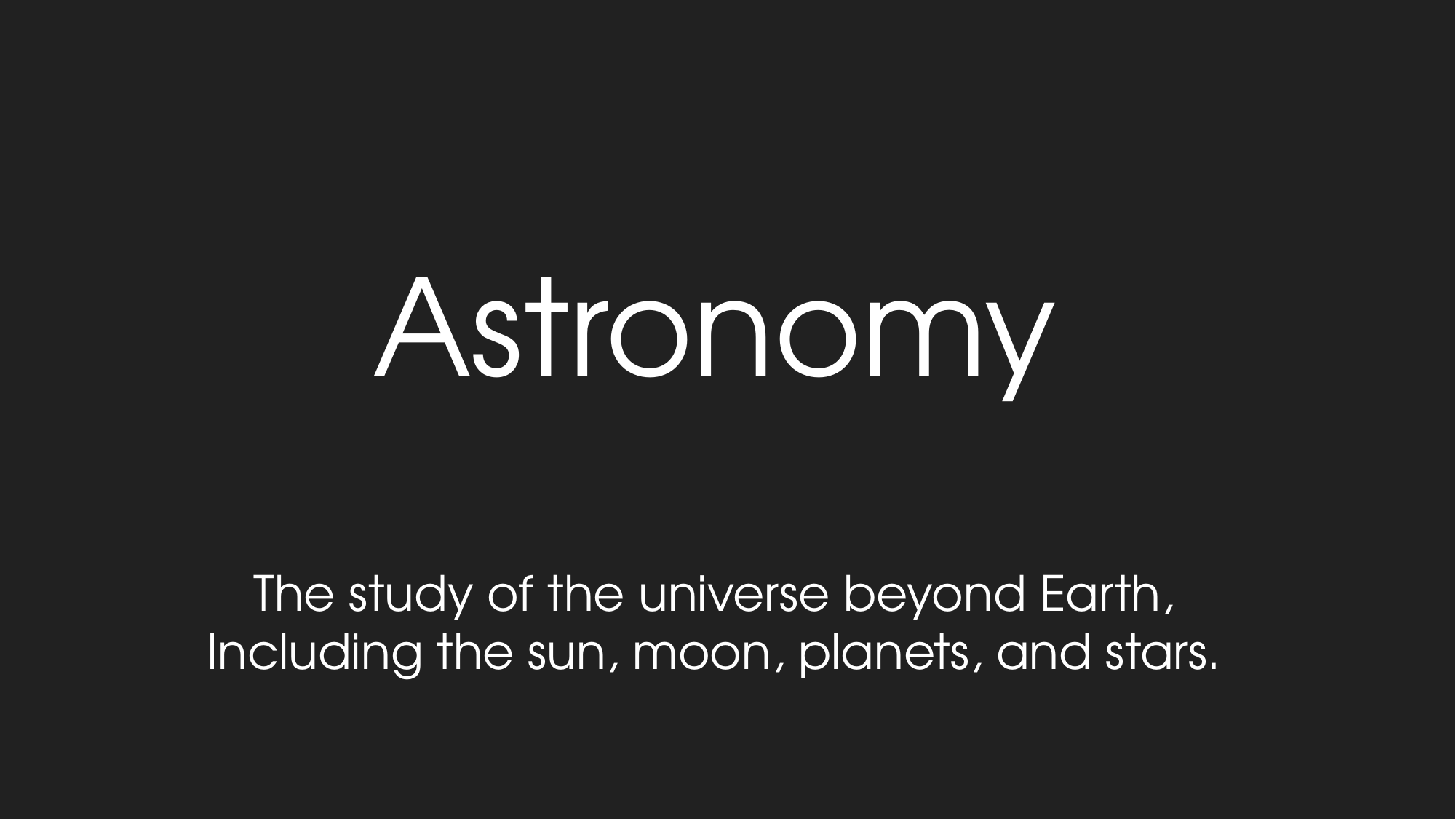

Astronomy

The study of the universe beyond Earth,
Including the sun, moon, planets, and stars.